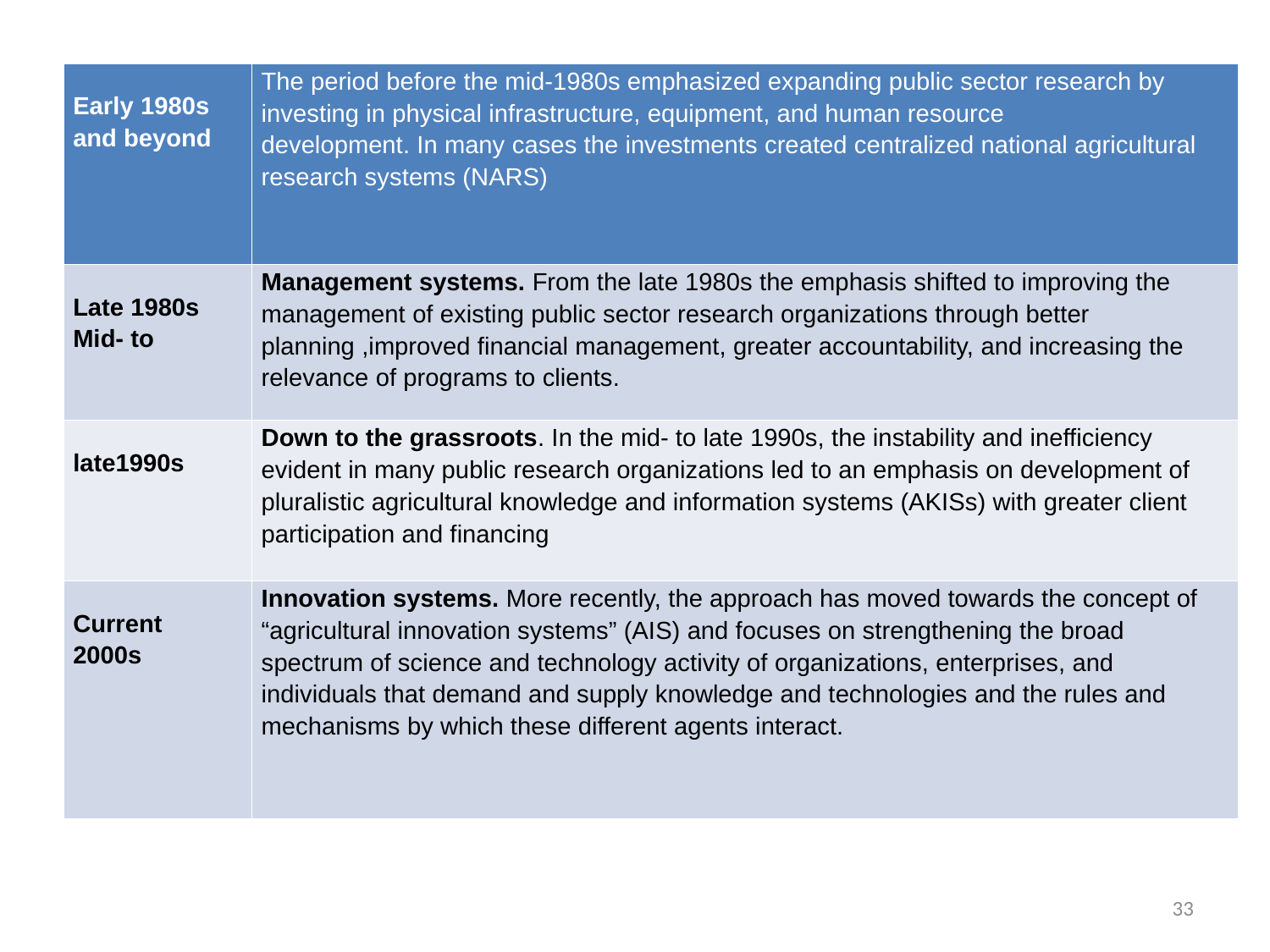

#
| Early 1980s and beyond | The period before the mid-1980s emphasized expanding public sector research by investing in physical infrastructure, equipment, and human resource development. In many cases the investments created centralized national agricultural research systems (NARS) |
| --- | --- |
| Late 1980s Mid- to | Management systems. From the late 1980s the emphasis shifted to improving the management of existing public sector research organizations through better planning ,improved financial management, greater accountability, and increasing the relevance of programs to clients. |
| late1990s | Down to the grassroots. In the mid- to late 1990s, the instability and inefficiency evident in many public research organizations led to an emphasis on development of pluralistic agricultural knowledge and information systems (AKISs) with greater client participation and financing |
| Current 2000s | Innovation systems. More recently, the approach has moved towards the concept of “agricultural innovation systems” (AIS) and focuses on strengthening the broad spectrum of science and technology activity of organizations, enterprises, and individuals that demand and supply knowledge and technologies and the rules and mechanisms by which these different agents interact. |
33